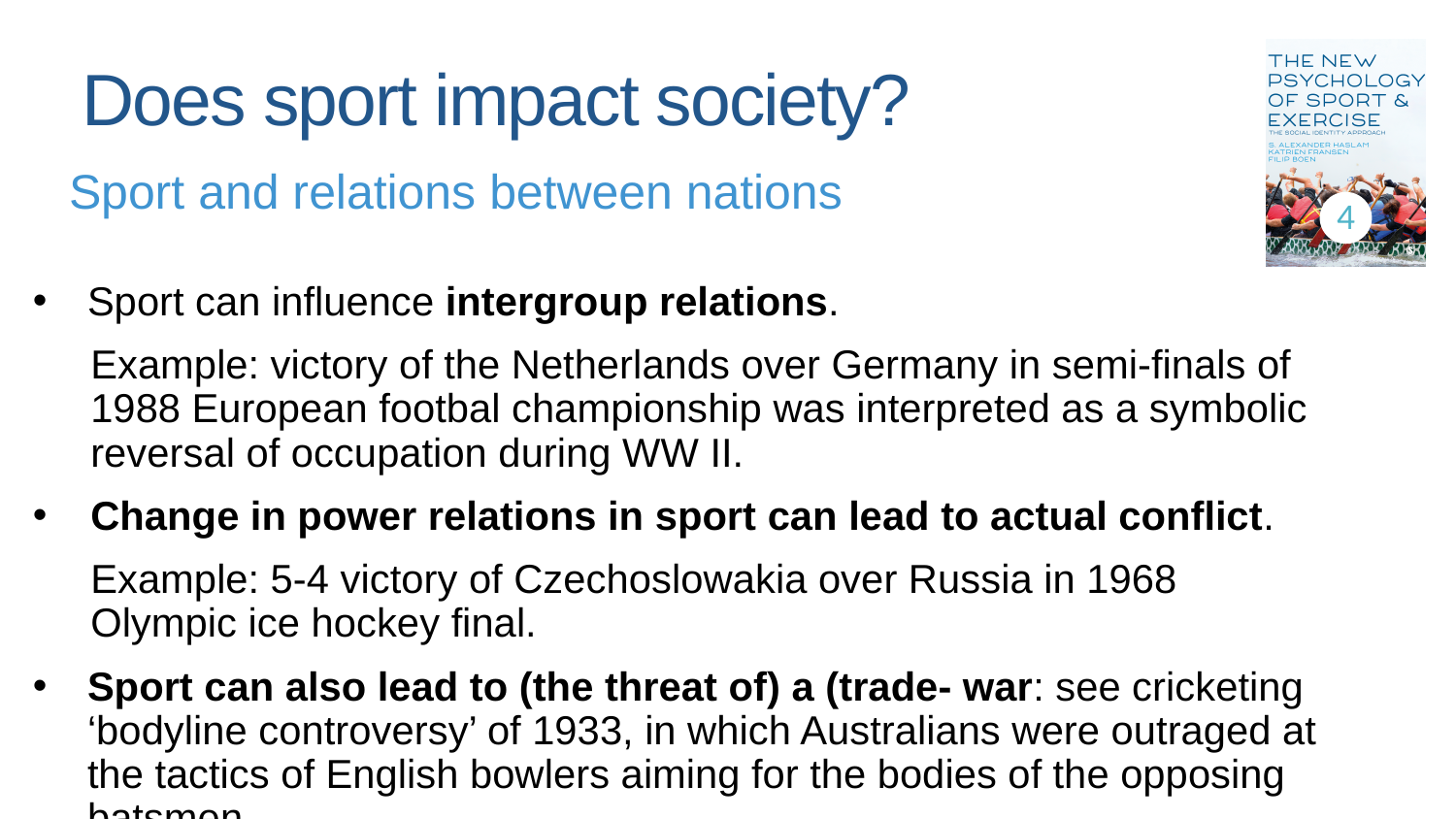

# Does sport impact society?
4
Sport and relations between nations
Sport can influence intergroup relations.
Example: victory of the Netherlands over Germany in semi-finals of 1988 European footbal championship was interpreted as a symbolic reversal of occupation during WW II.
Change in power relations in sport can lead to actual conflict.
Example: 5-4 victory of Czechoslowakia over Russia in 1968 Olympic ice hockey final.
Sport can also lead to (the threat of) a (trade- war: see cricketing ‘bodyline controversy’ of 1933, in which Australians were outraged at the tactics of English bowlers aiming for the bodies of the opposing batsmen.